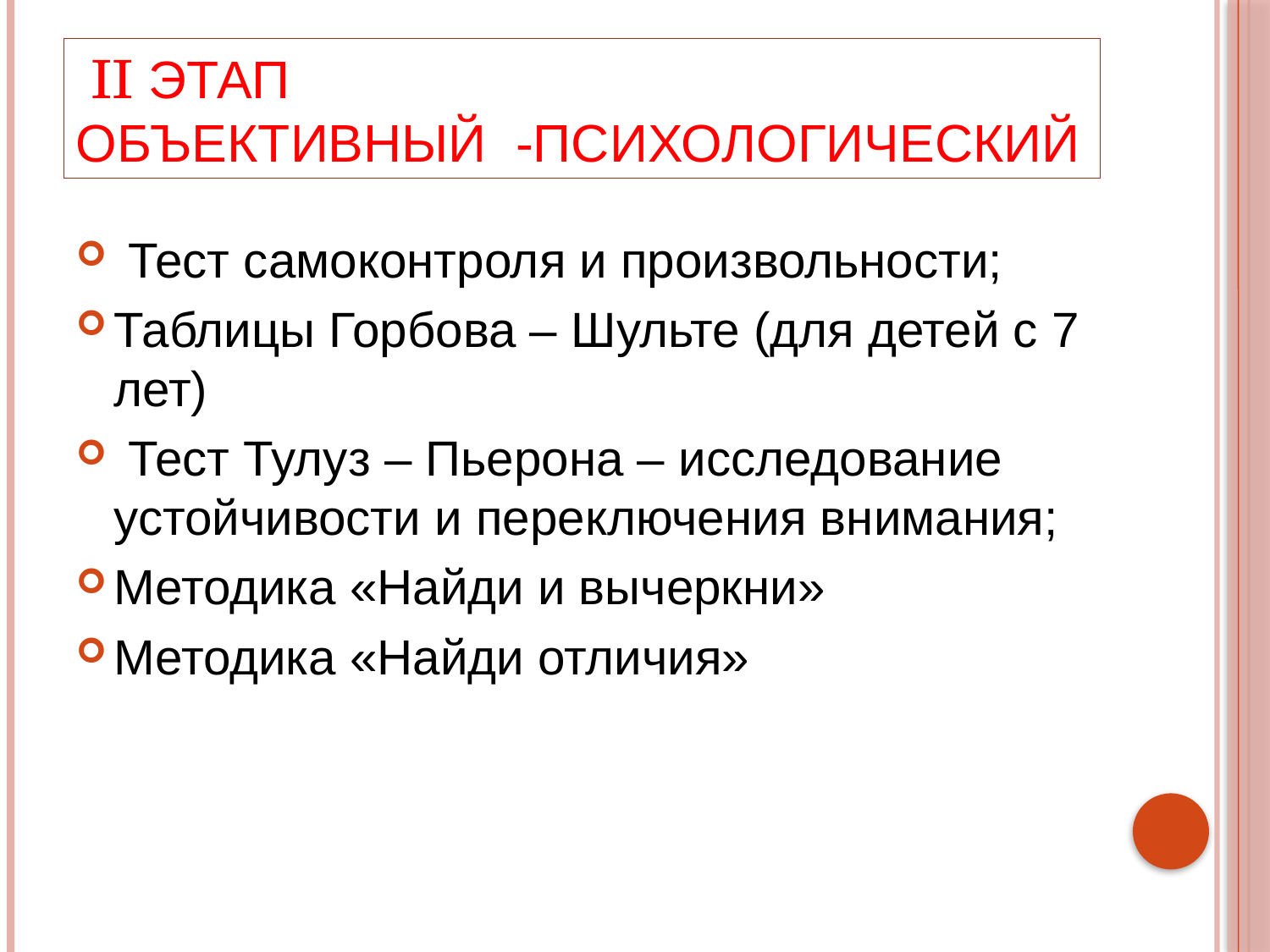

# II этап Объективный  -Психологический
 Тест самоконтроля и произвольности;
Таблицы Горбова – Шульте (для детей с 7 лет)
 Тест Тулуз – Пьерона – исследование устойчивости и переключения внимания;
Методика «Найди и вычеркни»
Методика «Найди отличия»